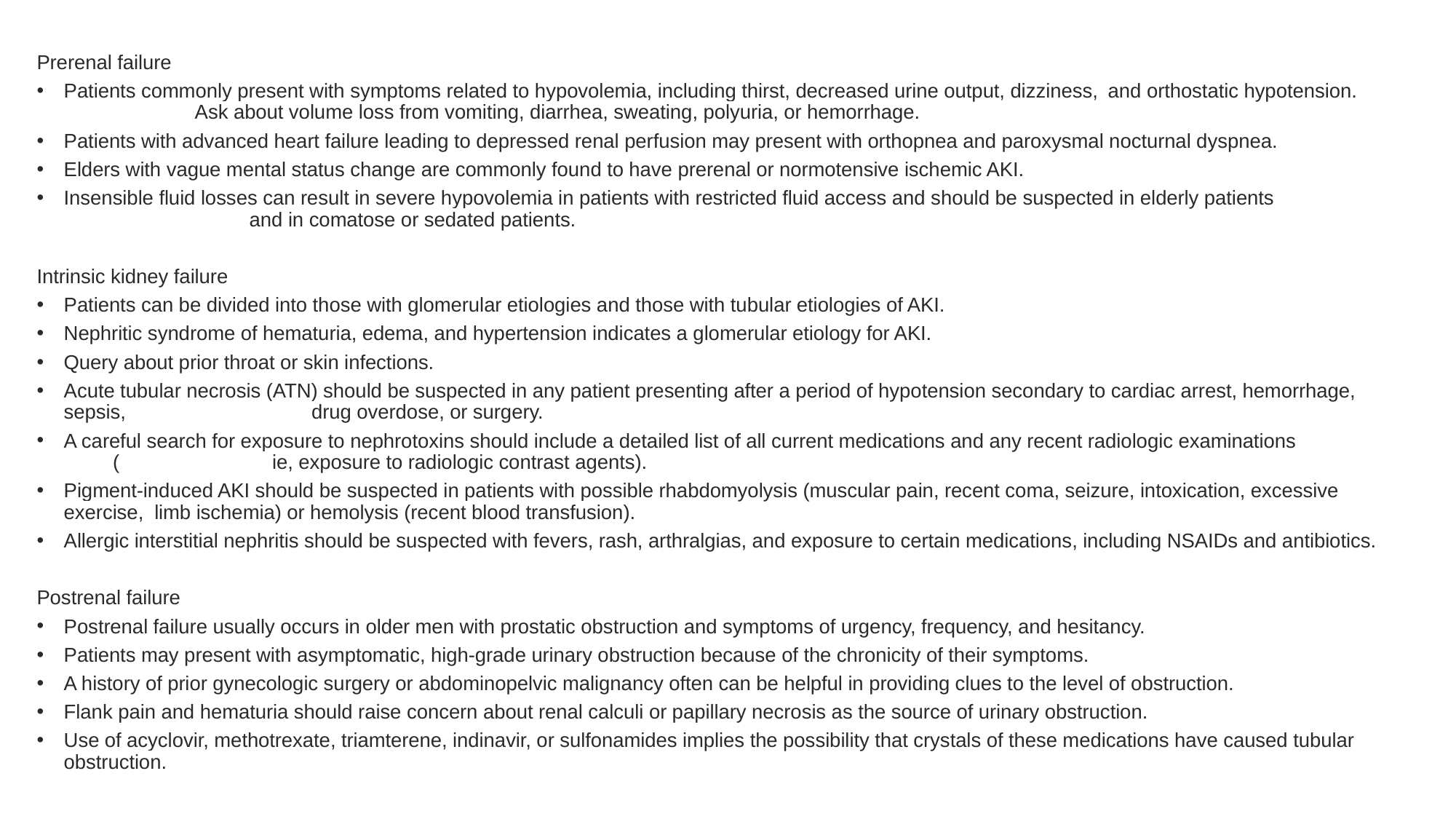

Prerenal failure
Patients commonly present with symptoms related to hypovolemia, including thirst, decreased urine output, dizziness,  and orthostatic hypotension.                                    Ask about volume loss from vomiting, diarrhea, sweating, polyuria, or hemorrhage.
Patients with advanced heart failure leading to depressed renal perfusion may present with orthopnea and paroxysmal nocturnal dyspnea.
Elders with vague mental status change are commonly found to have prerenal or normotensive ischemic AKI.
Insensible fluid losses can result in severe hypovolemia in patients with restricted fluid access and should be suspected in elderly patients                                                             and in comatose or sedated patients.

Intrinsic kidney failure
Patients can be divided into those with glomerular etiologies and those with tubular etiologies of AKI.
Nephritic syndrome of hematuria, edema, and hypertension indicates a glomerular etiology for AKI.
Query about prior throat or skin infections.
Acute tubular necrosis (ATN) should be suspected in any patient presenting after a period of hypotension secondary to cardiac arrest, hemorrhage, sepsis,                                  drug overdose, or surgery.
A careful search for exposure to nephrotoxins should include a detailed list of all current medications and any recent radiologic examinations                                (                            ie, exposure to radiologic contrast agents).
Pigment-induced AKI should be suspected in patients with possible rhabdomyolysis (muscular pain, recent coma, seizure, intoxication, excessive exercise,  limb ischemia) or hemolysis (recent blood transfusion).
Allergic interstitial nephritis should be suspected with fevers, rash, arthralgias, and exposure to certain medications, including NSAIDs and antibiotics.

Postrenal failure
Postrenal failure usually occurs in older men with prostatic obstruction and symptoms of urgency, frequency, and hesitancy.
Patients may present with asymptomatic, high-grade urinary obstruction because of the chronicity of their symptoms.
A history of prior gynecologic surgery or abdominopelvic malignancy often can be helpful in providing clues to the level of obstruction.
Flank pain and hematuria should raise concern about renal calculi or papillary necrosis as the source of urinary obstruction.
Use of acyclovir, methotrexate, triamterene, indinavir, or sulfonamides implies the possibility that crystals of these medications have caused tubular obstruction.